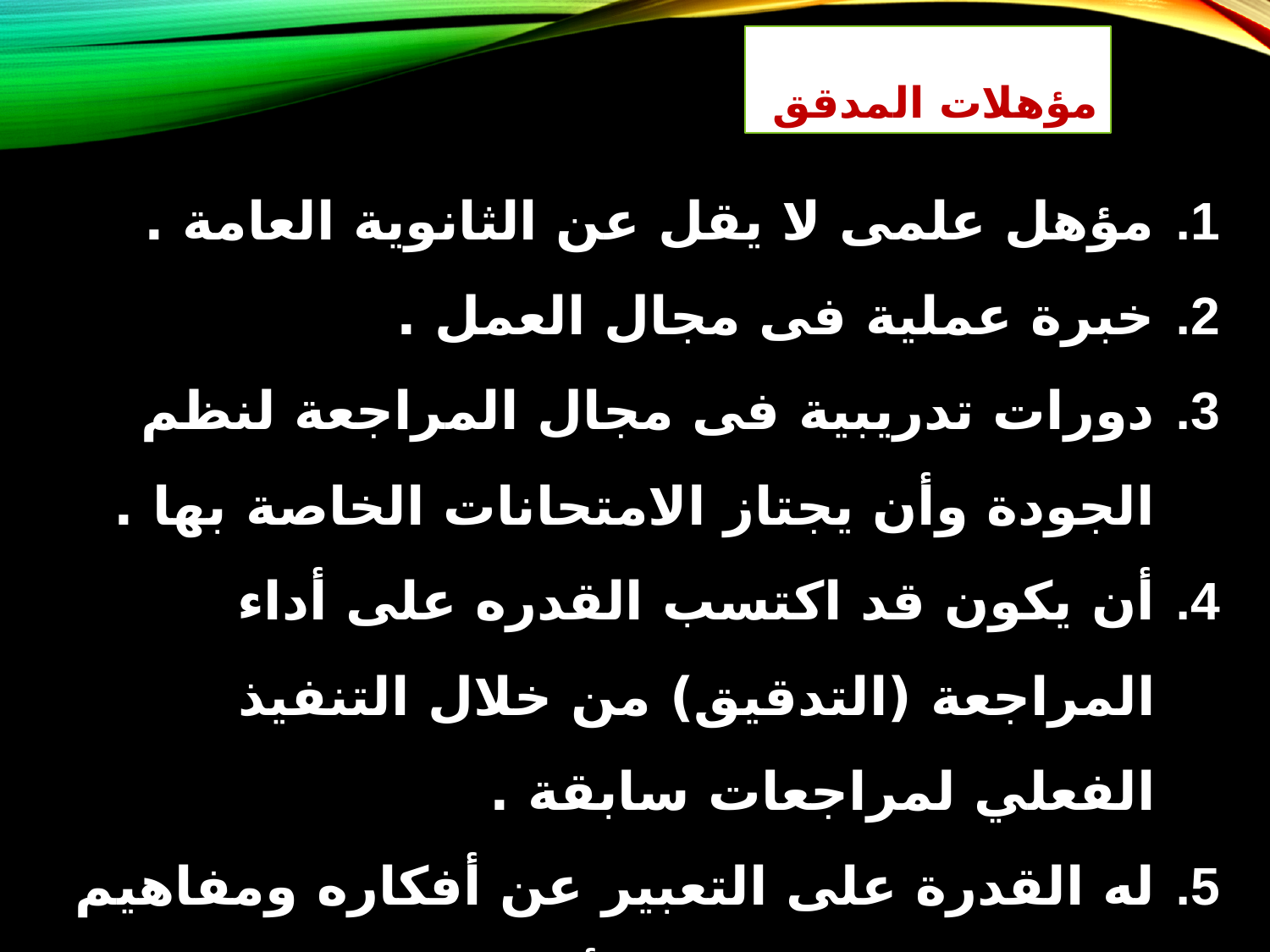

مؤهلات المدقق
مؤهل علمى لا يقل عن الثانوية العامة .
خبرة عملية فى مجال العمل .
دورات تدريبية فى مجال المراجعة لنظم الجودة وأن يجتاز الامتحانات الخاصة بها .
أن يكون قد اكتسب القدره على أداء المراجعة (التدقيق) من خلال التنفيذ الفعلي لمراجعات سابقة .
له القدرة على التعبير عن أفكاره ومفاهيم النظام بشكل شفهي أو كتابة.